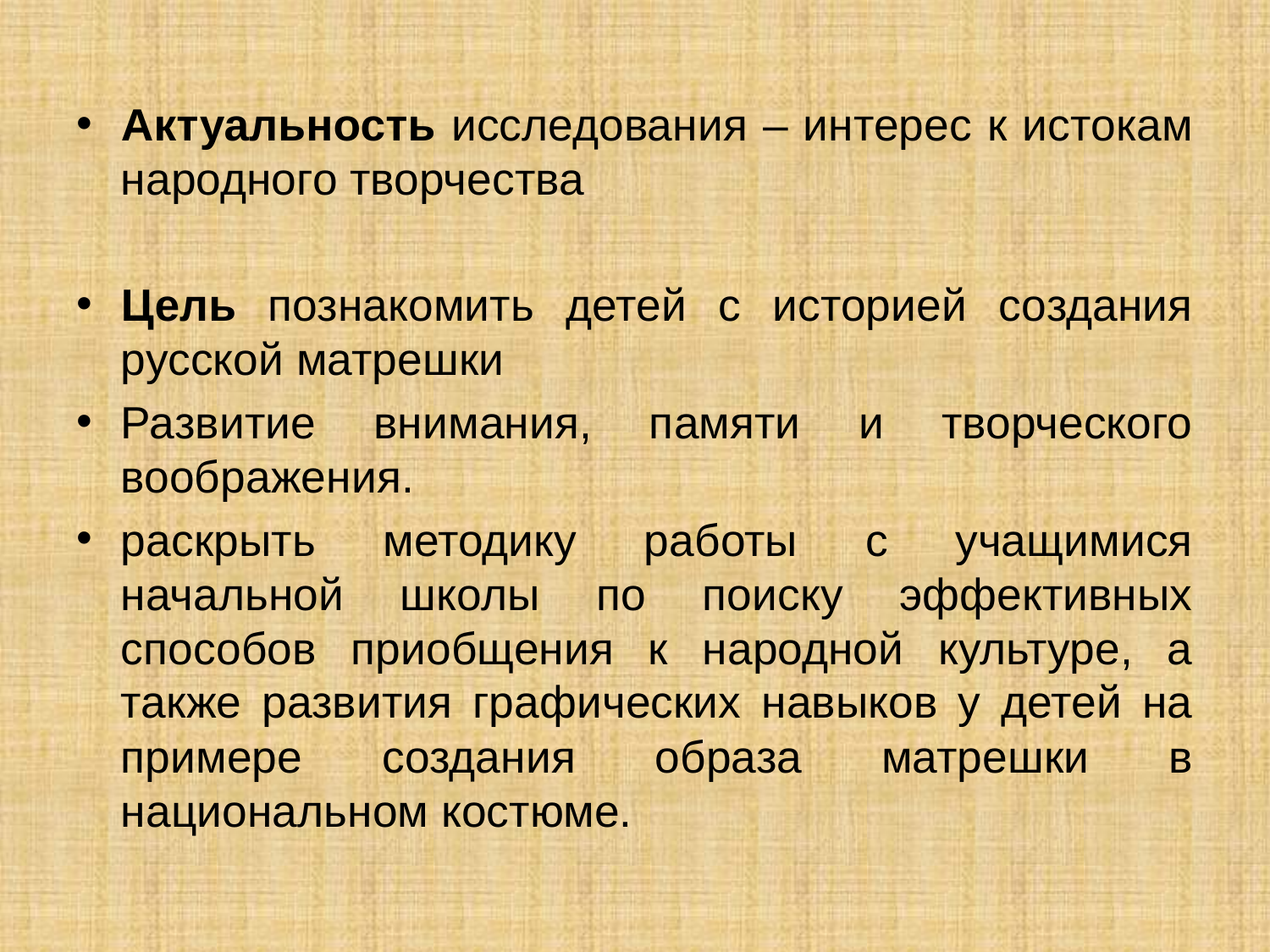

#
Актуальность исследования – интерес к истокам народного творчества

Цель познакомить детей с историей создания русской матрешки
Развитие внимания, памяти и творческого воображения.
раскрыть методику работы с учащимися начальной школы по поиску эффективных способов приобщения к народной культуре, а также развития графических навыков у детей на примере создания образа матрешки в национальном костюме.